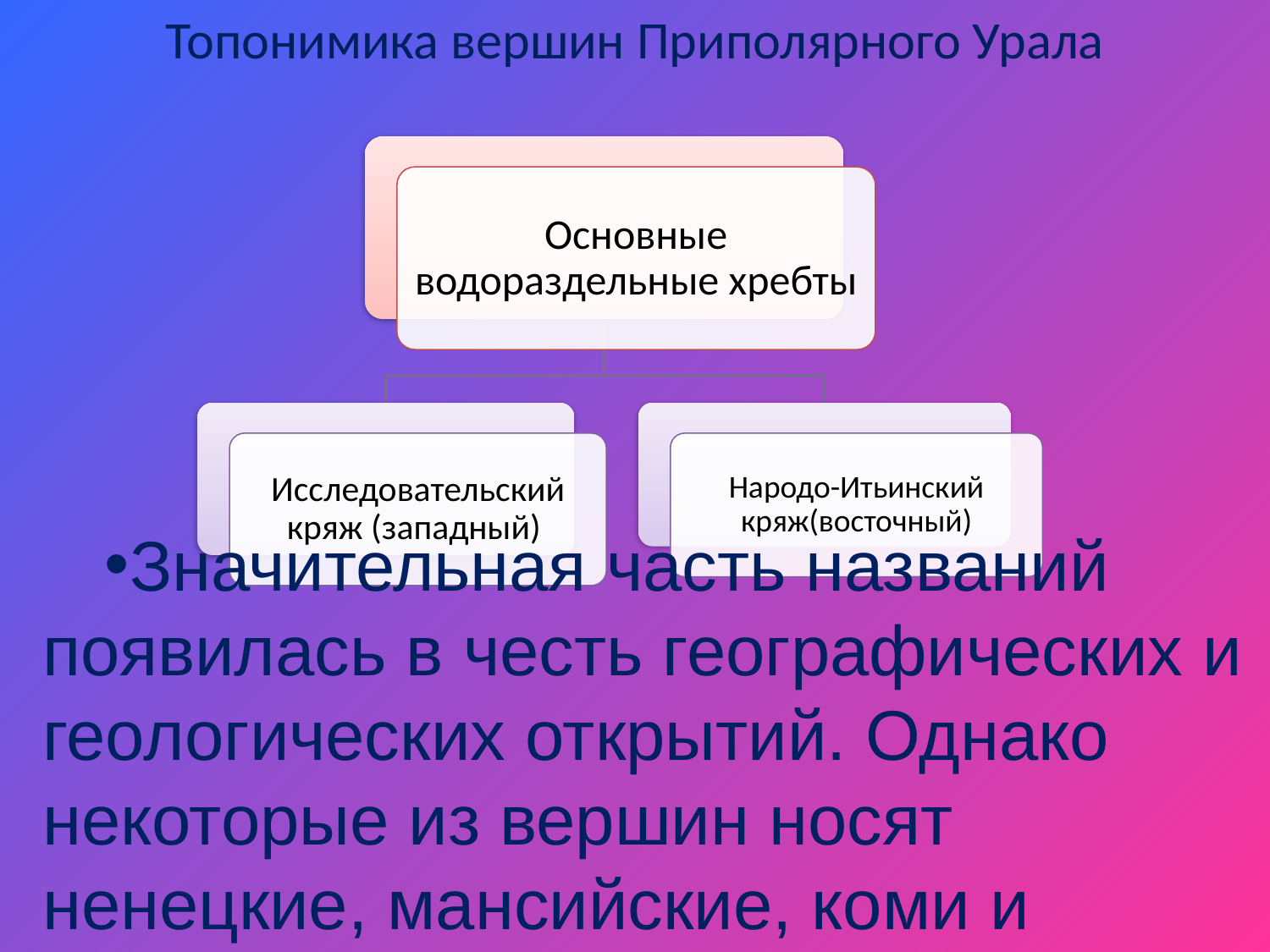

# Топонимика вершин Приполярного Урала
Основные водораздельные хребты
Исследовательский кряж (западный)
Народо-Итьинский кряж(восточный)
Значительная часть названий появилась в честь географических и геологических открытий. Однако некоторые из вершин носят ненецкие, мансийские, коми и другие названия.